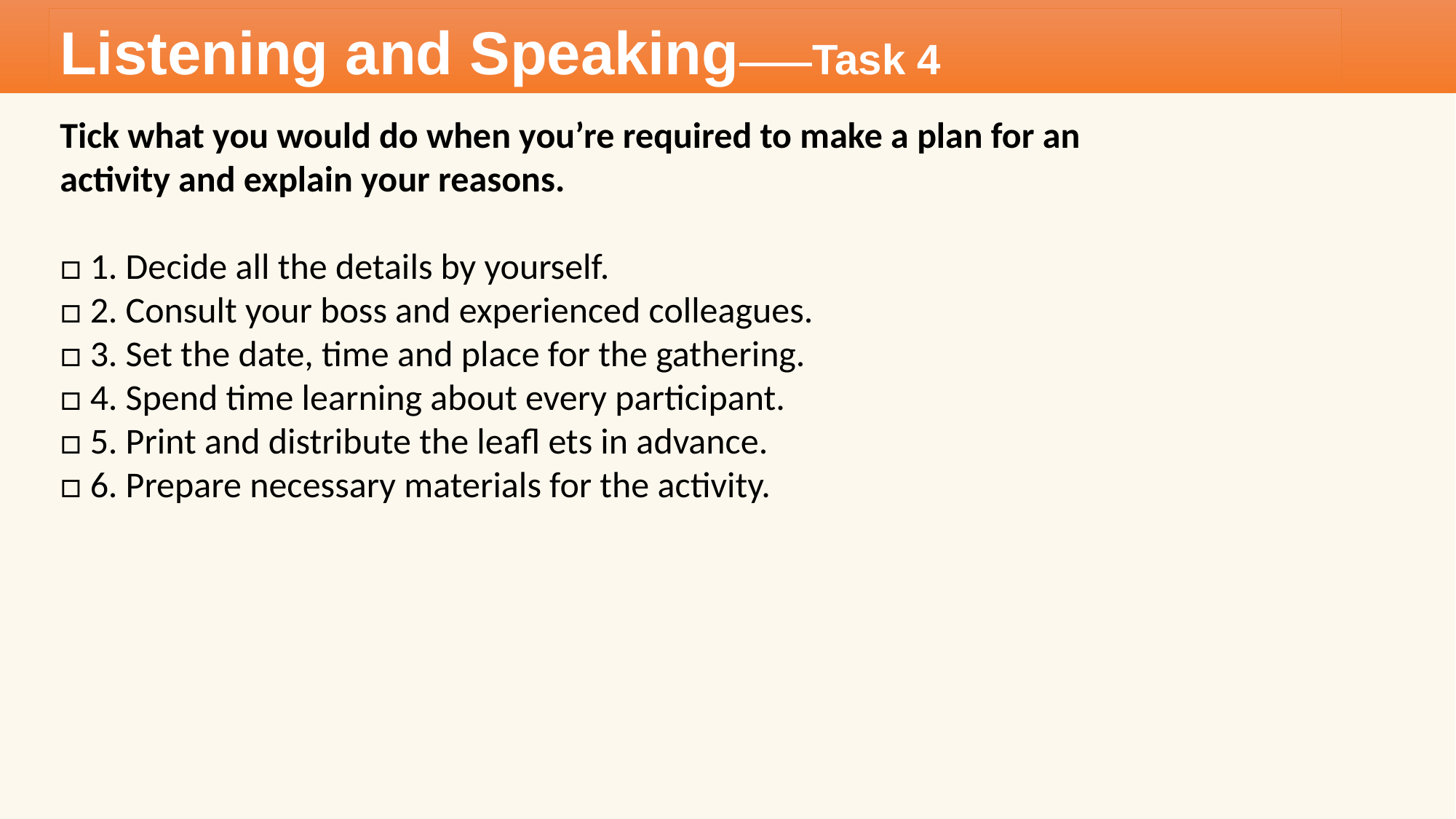

Listening and Speaking——Task 4
Tick what you would do when you’re required to make a plan for an
activity and explain your reasons.

□ 1. Decide all the details by yourself.
□ 2. Consult your boss and experienced colleagues.
□ 3. Set the date, time and place for the gathering.
□ 4. Spend time learning about every participant.
□ 5. Print and distribute the leafl ets in advance.
□ 6. Prepare necessary materials for the activity.